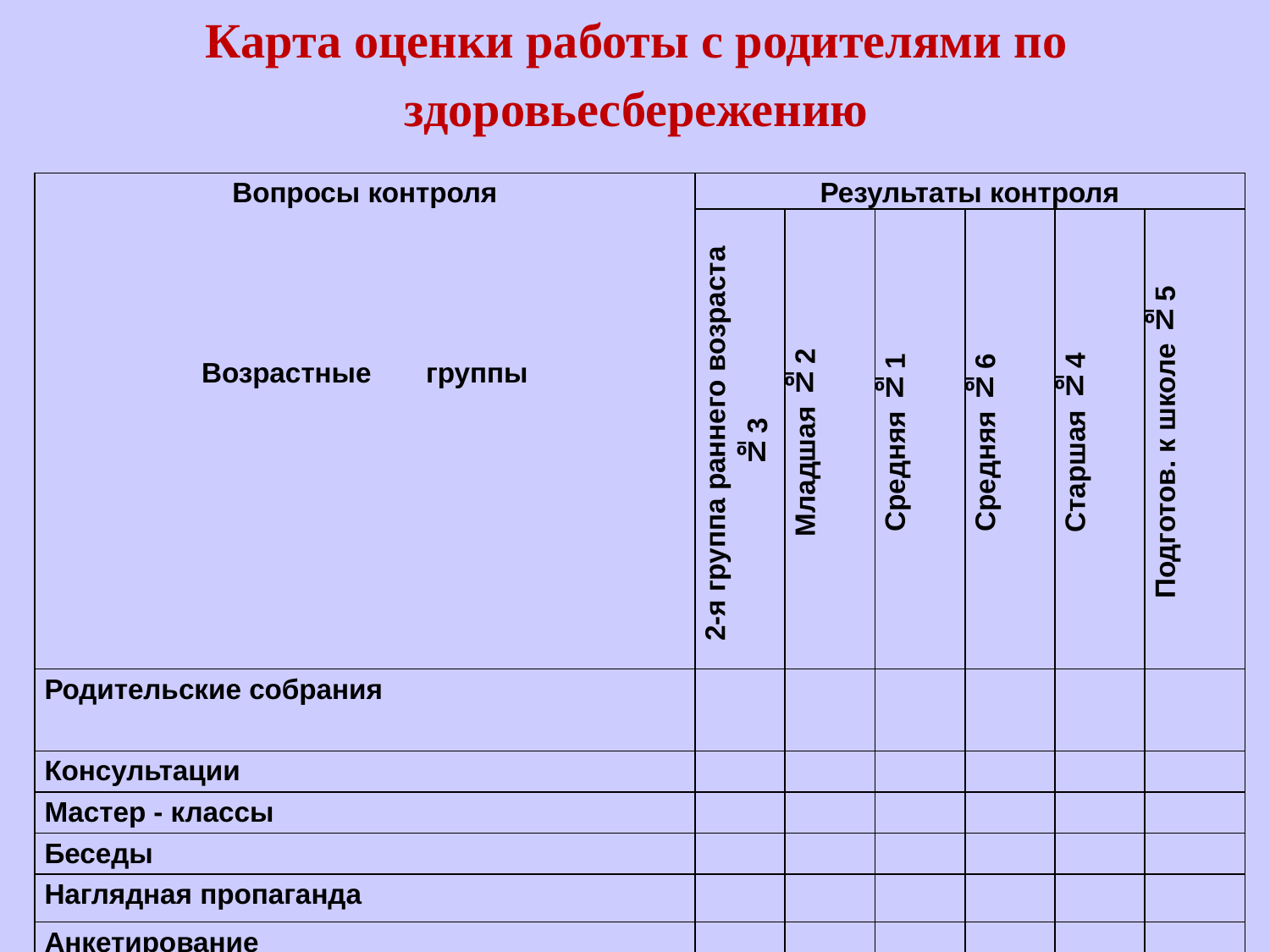

# Карта оценки работы с родителями по здоровьесбережению
| Вопросы контроля         Возрастные группы | Результаты контроля |  |  |  |  |  |
| --- | --- | --- | --- | --- | --- | --- |
|  | 2-я группа раннего возраста №3 | Младшая №2 | Средняя №1 | Средняя №6 | Старшая №4 | Подготов. к школе №5 |
| Родительские собрания |  |  |  |  |  |  |
| Консультации |  |  |  |  |  |  |
| Мастер - классы |  |  |  |  |  |  |
| Беседы |  |  |  |  |  |  |
| Наглядная пропаганда |  |  |  |  |  |  |
| Анкетирование |  |  |  |  |  |  |
| Совместная работа родителей и детей |  |  |  |  |  |  |